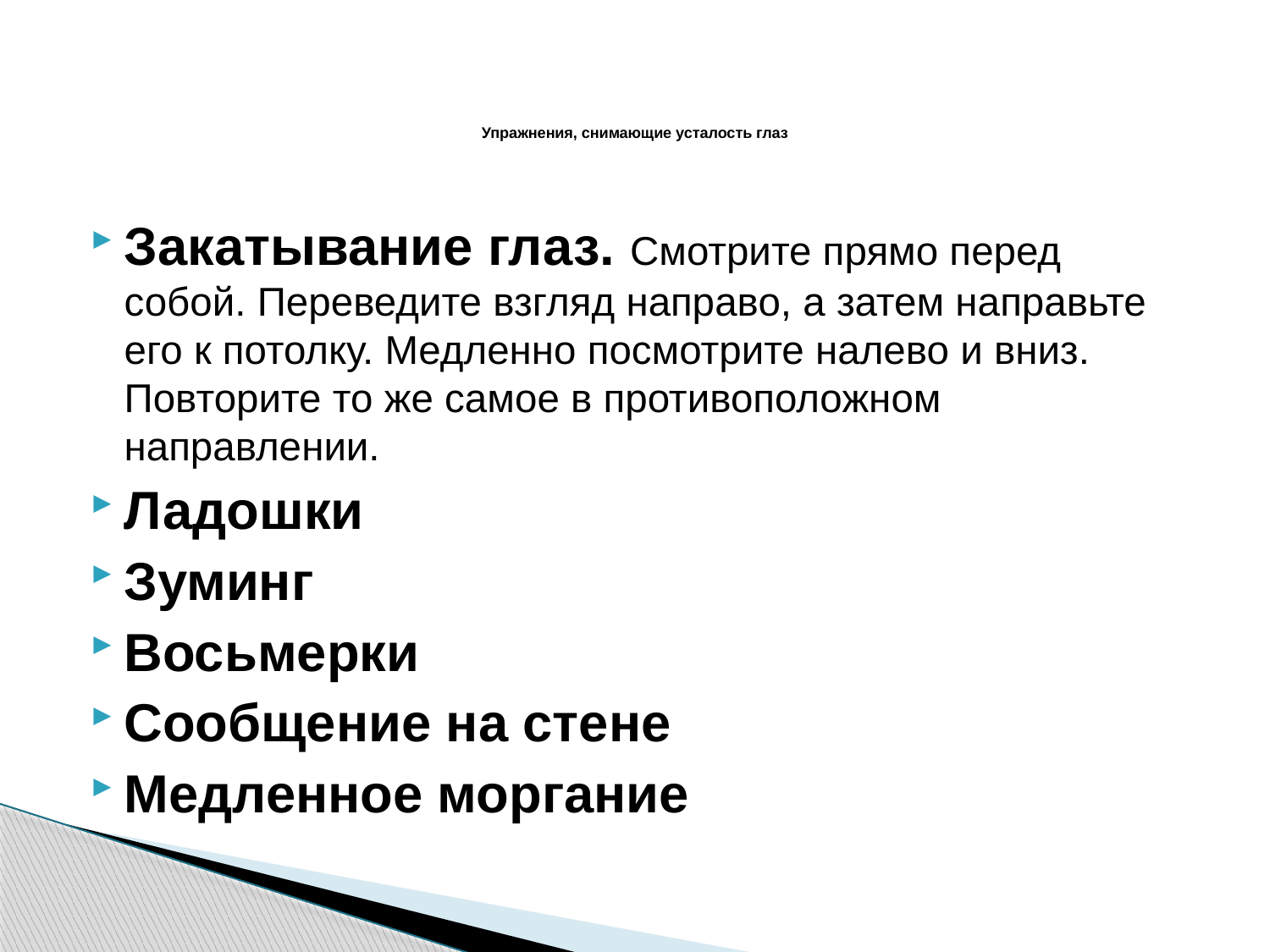

# Упражнения, снимающие усталость глаз
Закатывание глаз. Смотрите прямо перед собой. Переведите взгляд направо, а затем направьте его к потолку. Медленно посмотрите налево и вниз. Повторите то же самое в противоположном направлении.
Ладошки
Зуминг
Восьмерки
Сообщение на стене
Медленное моргание